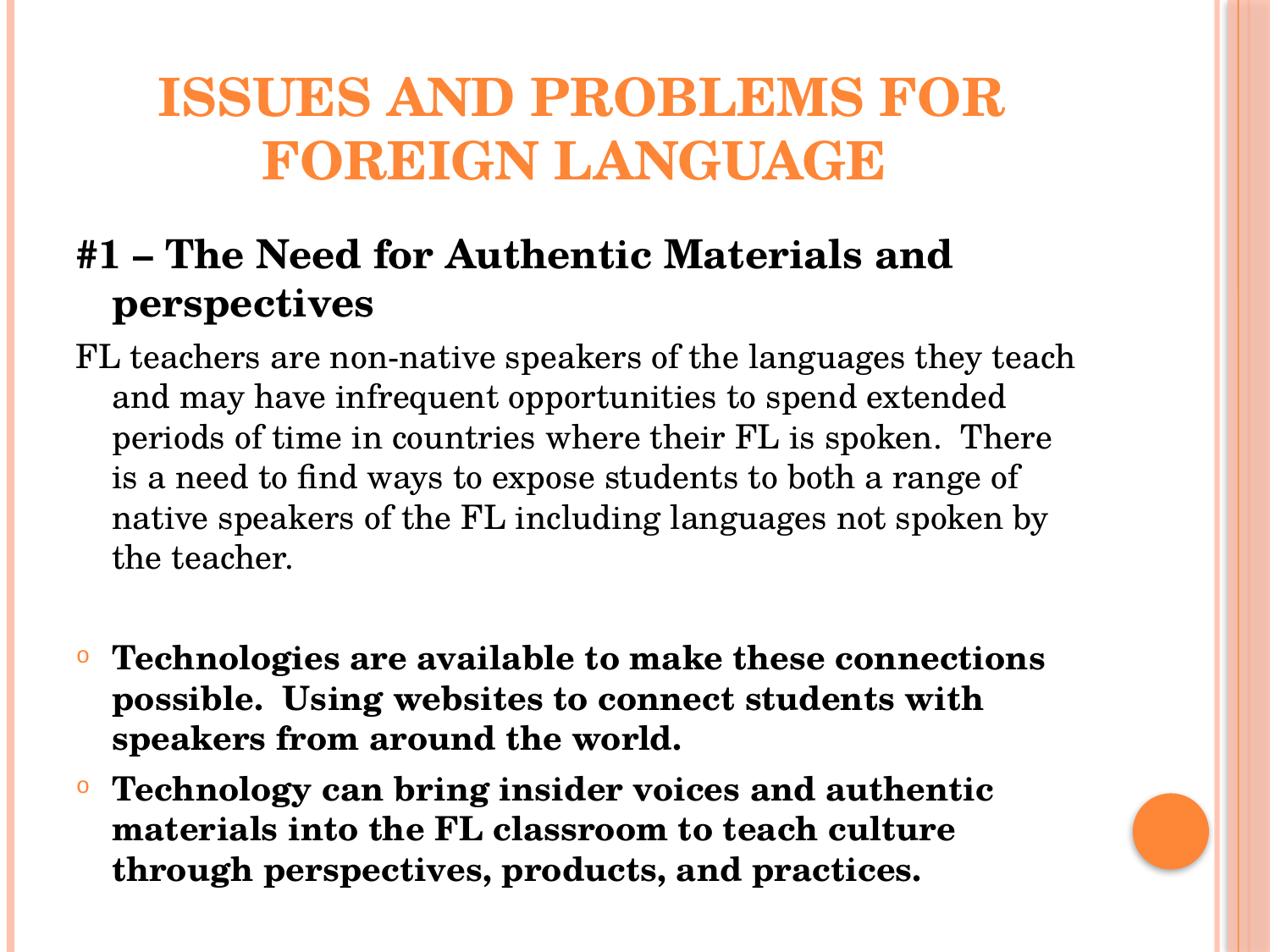

# Issues and Problems for Foreign Language
#1 – The Need for Authentic Materials and perspectives
FL teachers are non-native speakers of the languages they teach and may have infrequent opportunities to spend extended periods of time in countries where their FL is spoken.  There is a need to find ways to expose students to both a range of native speakers of the FL including languages not spoken by the teacher.

Technologies are available to make these connections possible.  Using websites to connect students with speakers from around the world.
Technology can bring insider voices and authentic materials into the FL classroom to teach culture through perspectives, products, and practices.